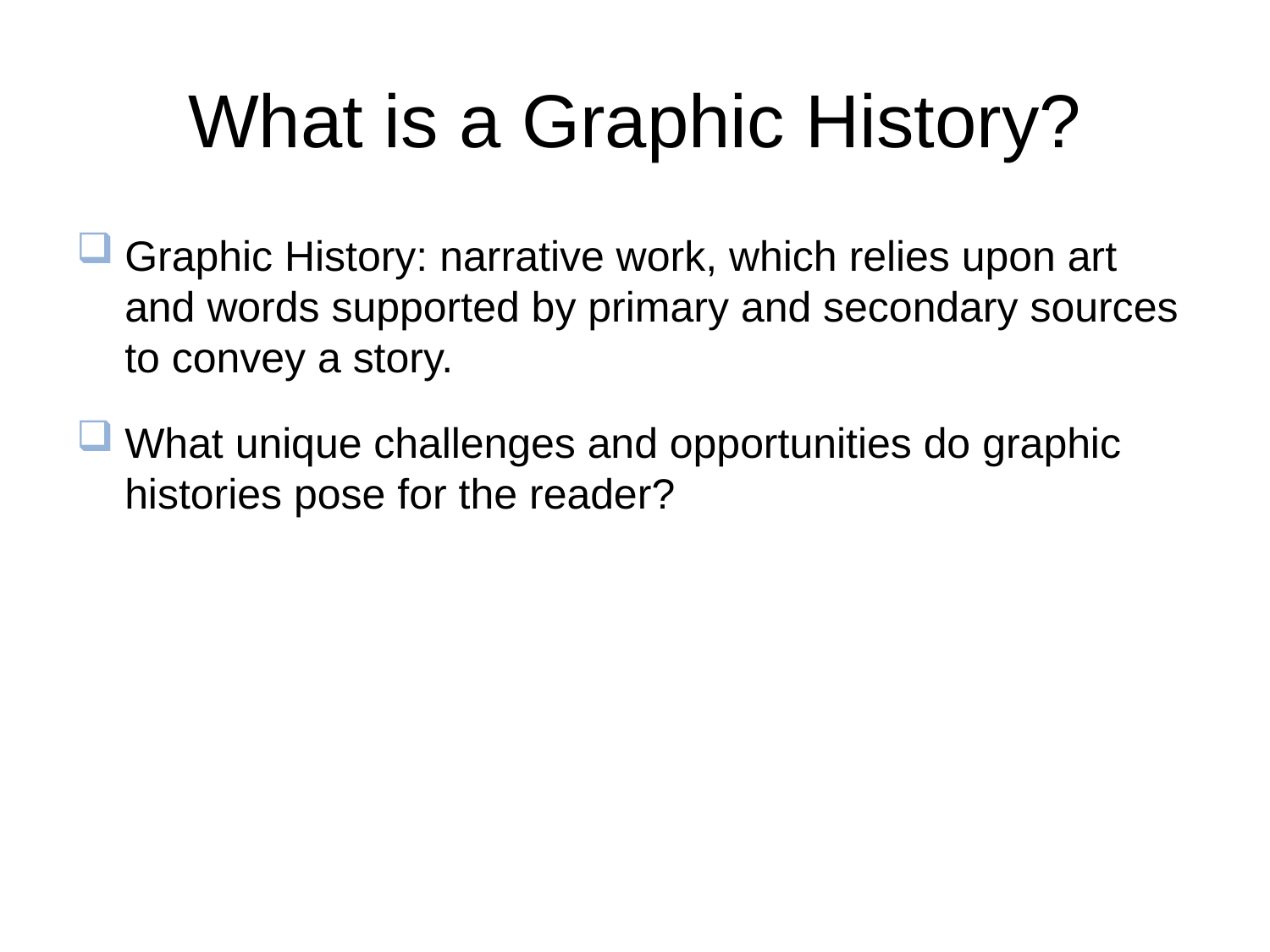

# What is a Graphic History?
Graphic History: narrative work, which relies upon art and words supported by primary and secondary sources to convey a story.
What unique challenges and opportunities do graphic histories pose for the reader?